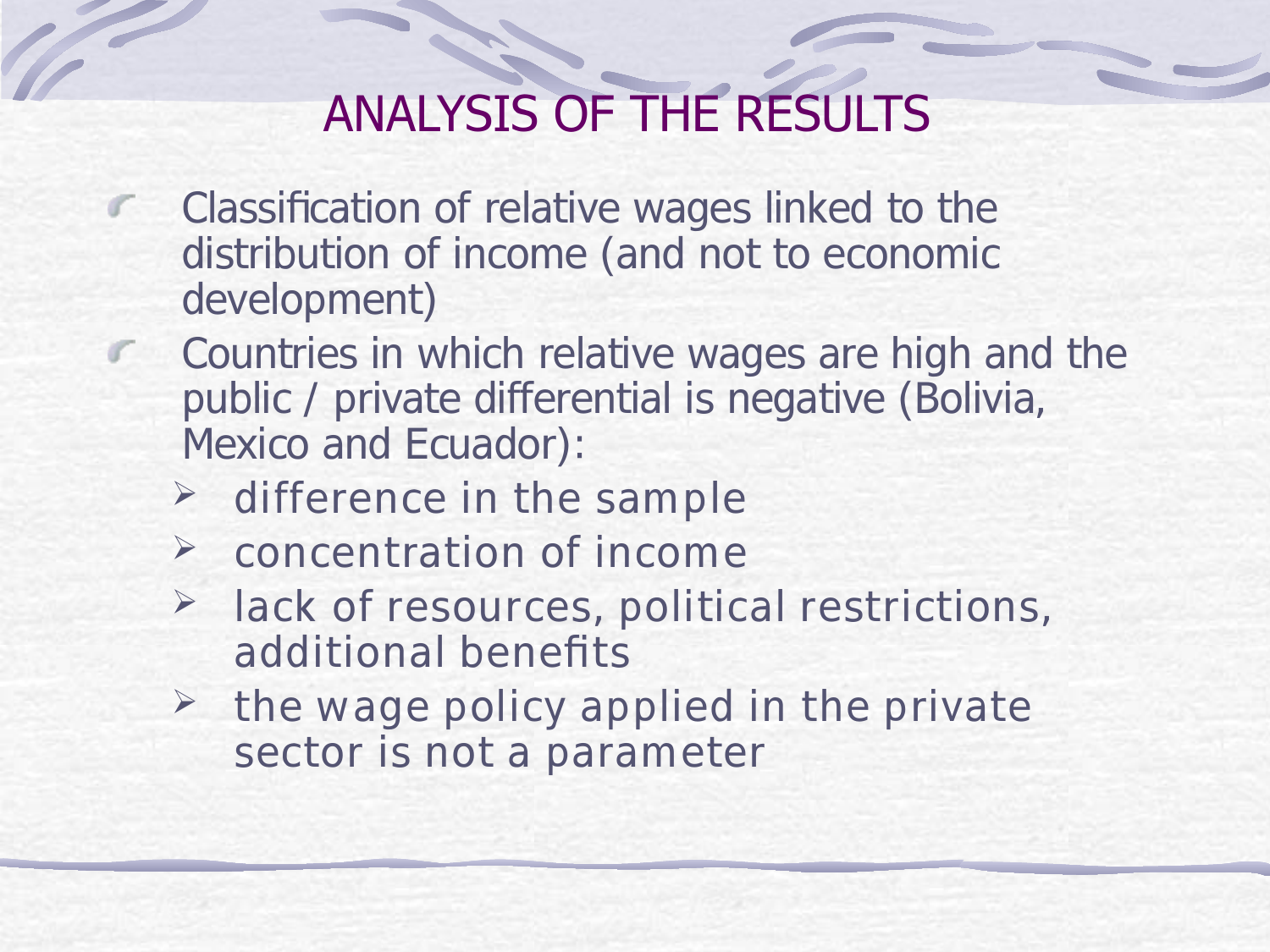

# ANALYSIS OF THE RESULTS
Classification of relative wages linked to the distribution of income (and not to economic development)
Countries in which relative wages are high and the public / private differential is negative (Bolivia, Mexico and Ecuador):
difference in the sample
concentration of income
lack of resources, political restrictions, additional benefits
the wage policy applied in the private sector is not a parameter